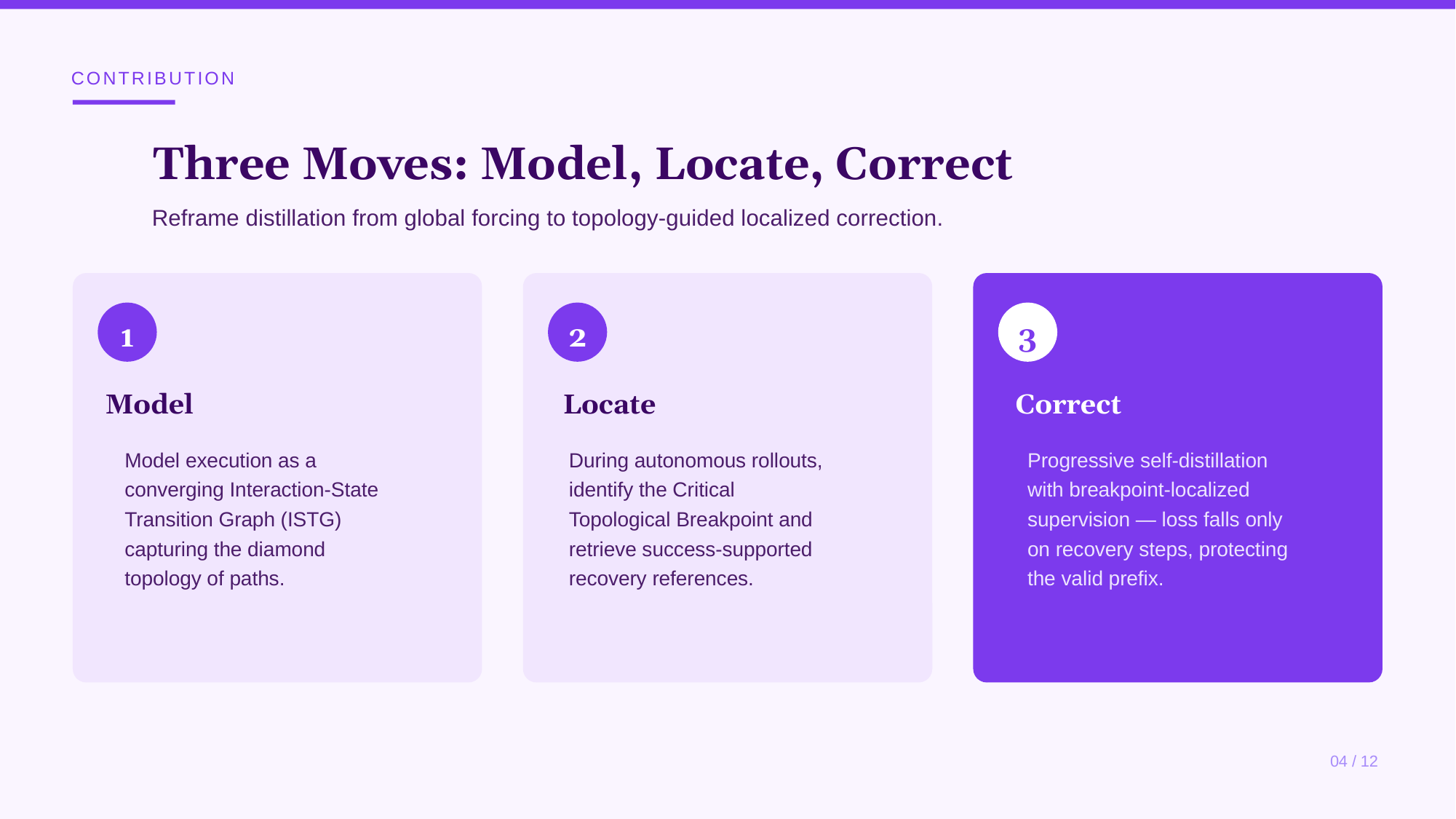

CONTRIBUTION

Three Moves: Model, Locate, Correct
Reframe distillation from global forcing to topology-guided localized correction.

1
Model
Model execution as a
converging Interaction-State
Transition Graph (ISTG)
capturing the diamond
topology of paths.

2
Locate
During autonomous rollouts,
identify the Critical
Topological Breakpoint and
retrieve success-supported
recovery references.

3
Correct
Progressive self-distillation
with breakpoint-localized
supervision — loss falls only
on recovery steps, protecting
the valid prefix.
04 / 12